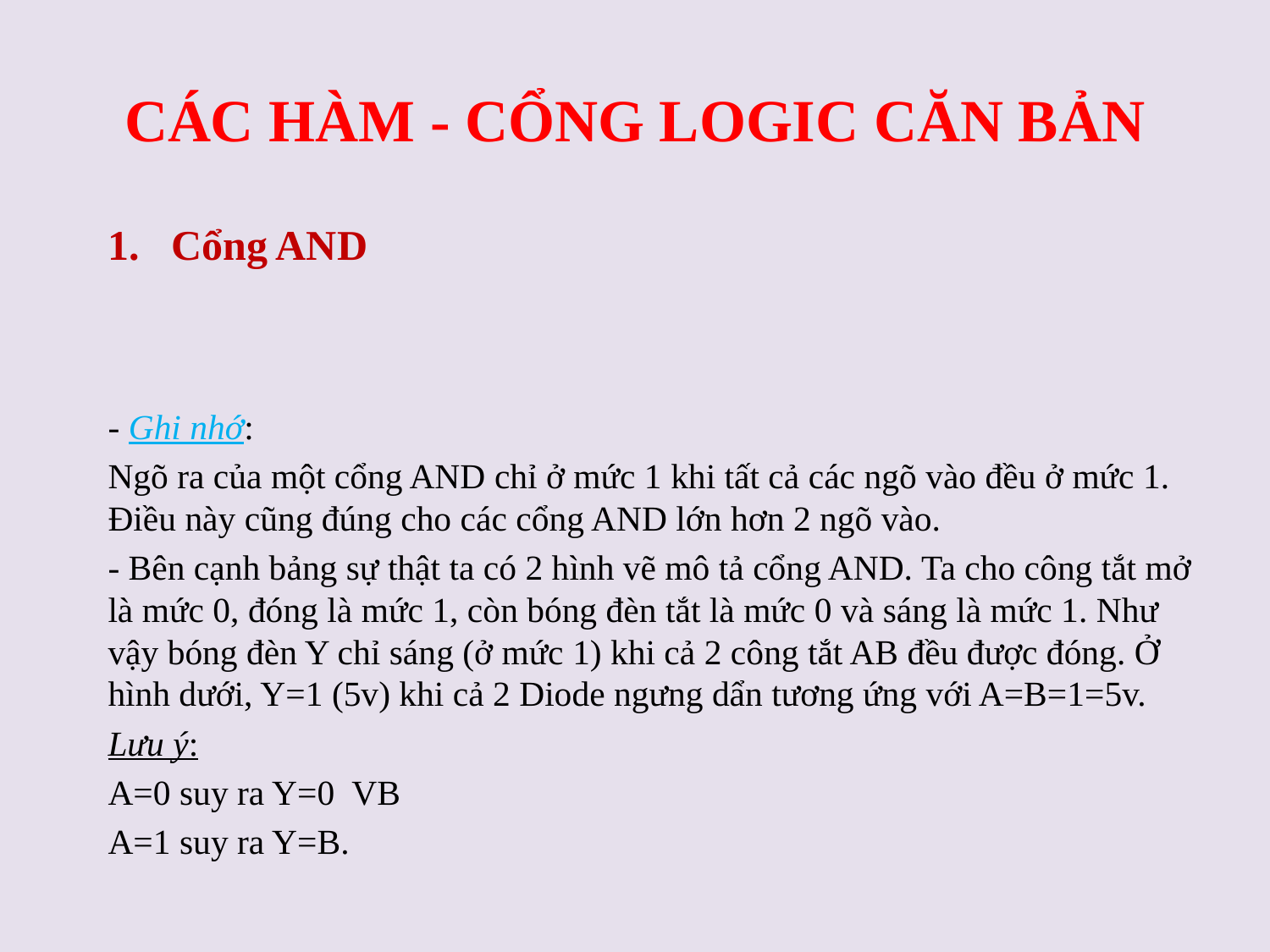

# CÁC HÀM - CỔNG LOGIC CĂN BẢN
Cổng AND
- Ghi nhớ:
Ngõ ra của một cổng AND chỉ ở mức 1 khi tất cả các ngõ vào đều ở mức 1. Điều này cũng đúng cho các cổng AND lớn hơn 2 ngõ vào.
- Bên cạnh bảng sự thật ta có 2 hình vẽ mô tả cổng AND. Ta cho công tắt mở là mức 0, đóng là mức 1, còn bóng đèn tắt là mức 0 và sáng là mức 1. Như vậy bóng đèn Y chỉ sáng (ở mức 1) khi cả 2 công tắt AB đều được đóng. Ở hình dưới, Y=1 (5v) khi cả 2 Diode ngưng dẩn tương ứng với A=B=1=5v.
Lưu ý:
A=0 suy ra Y=0  VB
A=1 suy ra Y=B.